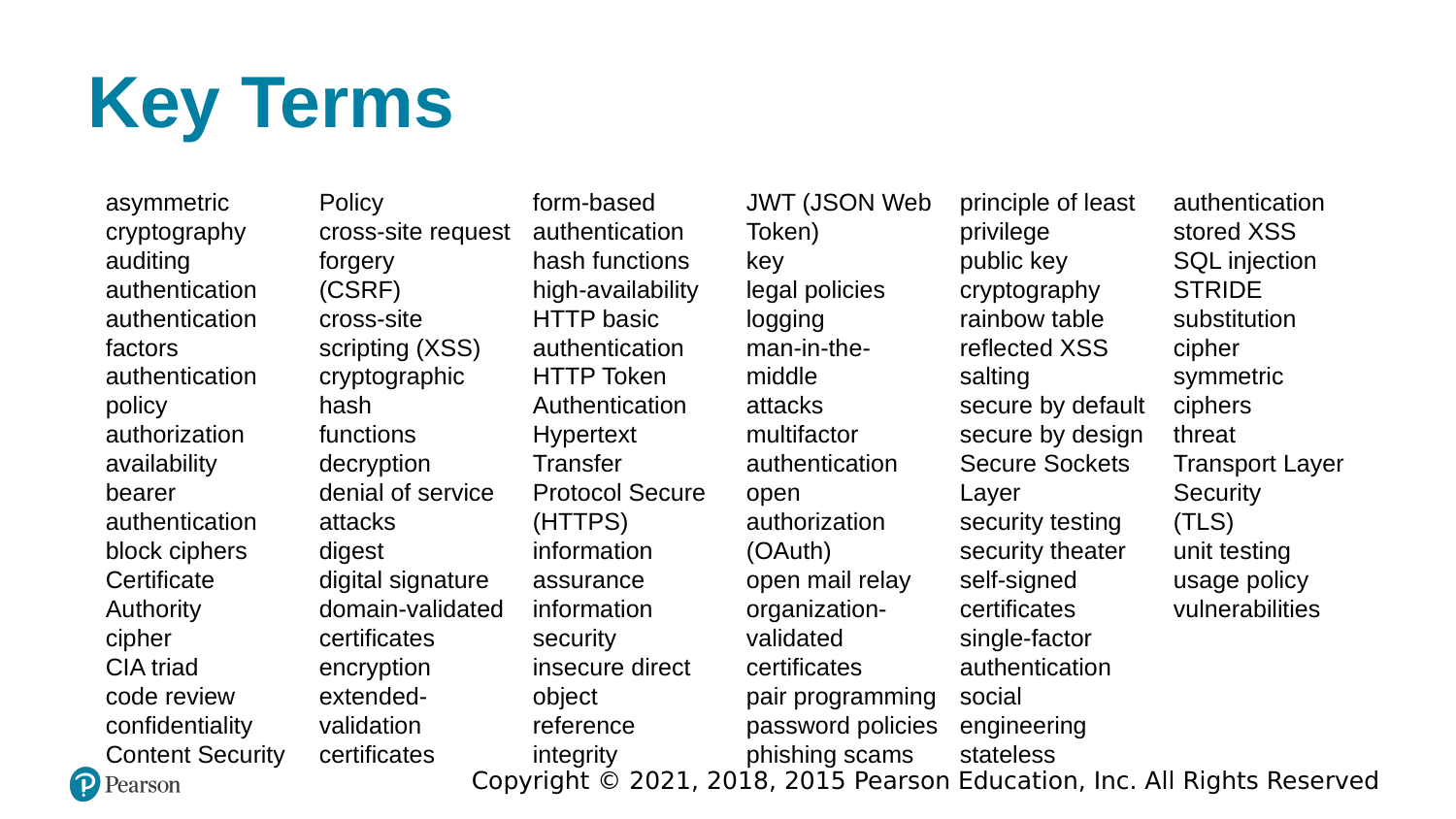

# Key Terms
asymmetric cryptography
auditing
authentication
authentication factors
authentication policy
authorization
availability
bearer authentication
block ciphers
Certificate Authority
cipher
CIA triad
code review
confidentiality
Content Security
Policy
cross-site request forgery
(CSRF)
cross-site scripting (XSS)
cryptographic hash
functions
decryption
denial of service attacks
digest
digital signature
domain-validated
certificates
encryption
extended-validation
certificates
form-based
authentication
hash functions
high-availability
HTTP basic
authentication
HTTP Token
Authentication
Hypertext Transfer
Protocol Secure
(HTTPS)
information assurance
information security
insecure direct object
reference
integrity
JWT (JSON Web Token)
key
legal policies
logging
man-in-the-middle
attacks
multifactor
authentication
open authorization
(OAuth)
open mail relay
organization-validated
certificates
pair programming
password policies
phishing scams
principle of least privilege
public key cryptography
rainbow table
reflected XSS
salting
secure by default
secure by design
Secure Sockets Layer
security testing
security theater
self-signed certificates
single-factor
authentication
social engineering
stateless authentication
stored XSS
SQL injection
STRIDE
substitution cipher
symmetric ciphers
threat
Transport Layer Security
(TLS)
unit testing
usage policy
vulnerabilities